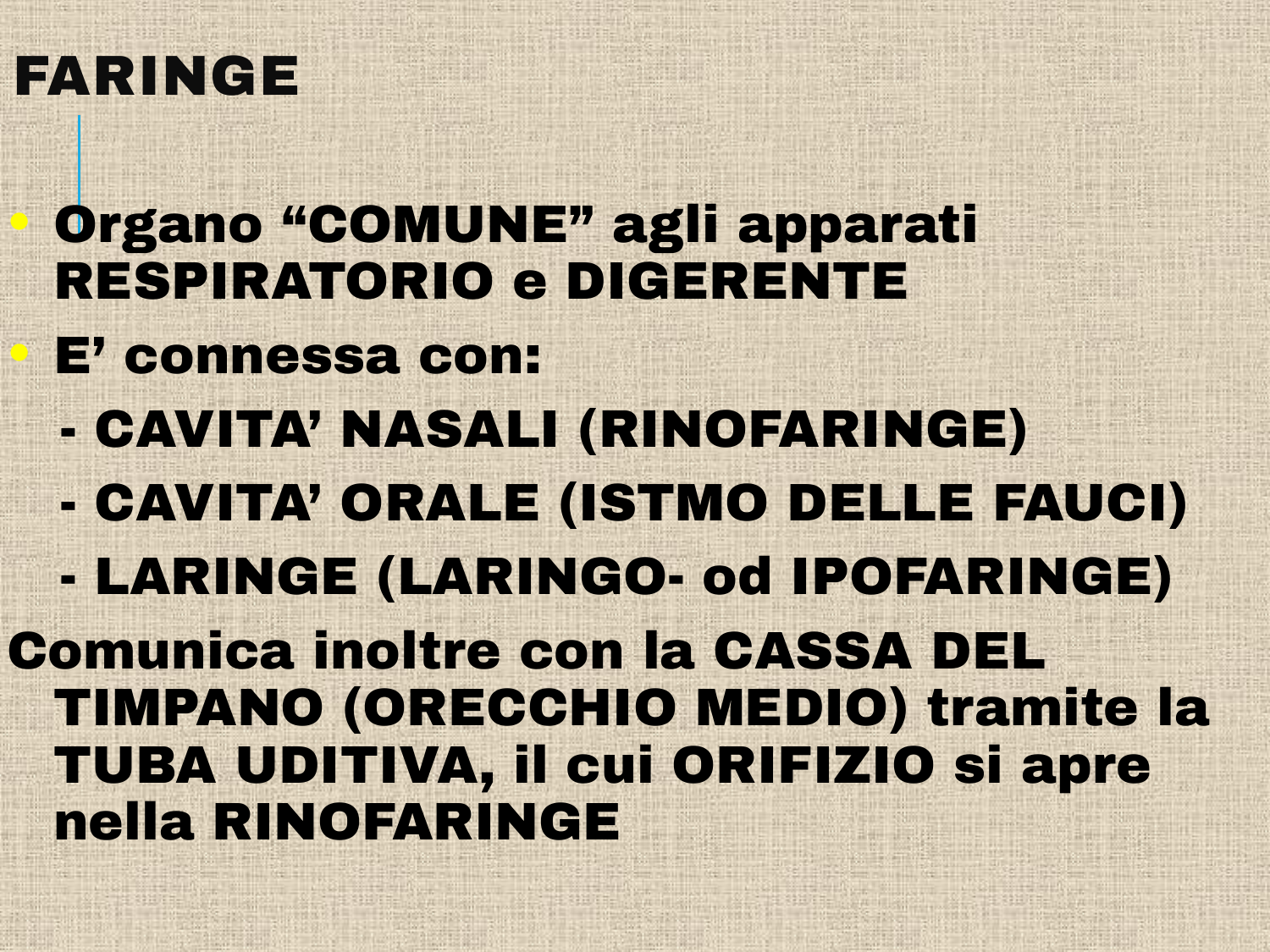

# FARINGE
Organo “COMUNE” agli apparati RESPIRATORIO e DIGERENTE
E’ connessa con:
   - CAVITA’ NASALI (RINOFARINGE)
   - CAVITA’ ORALE (ISTMO DELLE FAUCI)
   - LARINGE (LARINGO- od IPOFARINGE)
Comunica inoltre con la CASSA DEL TIMPANO (ORECCHIO MEDIO) tramite la TUBA UDITIVA, il cui ORIFIZIO si apre nella RINOFARINGE